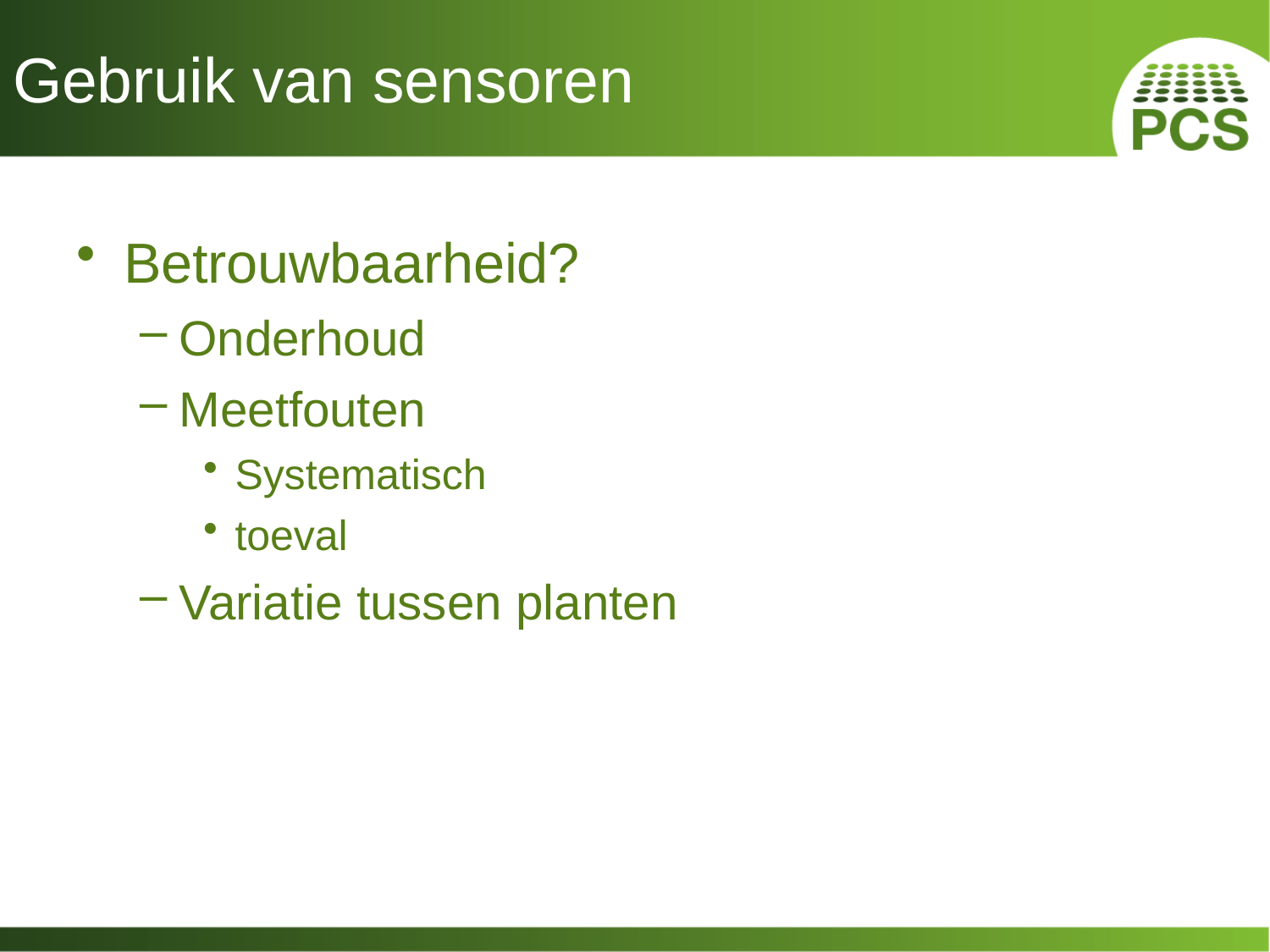

# Gebruik van sensoren
Betrouwbaarheid?
Onderhoud
Meetfouten
Systematisch
toeval
Variatie tussen planten